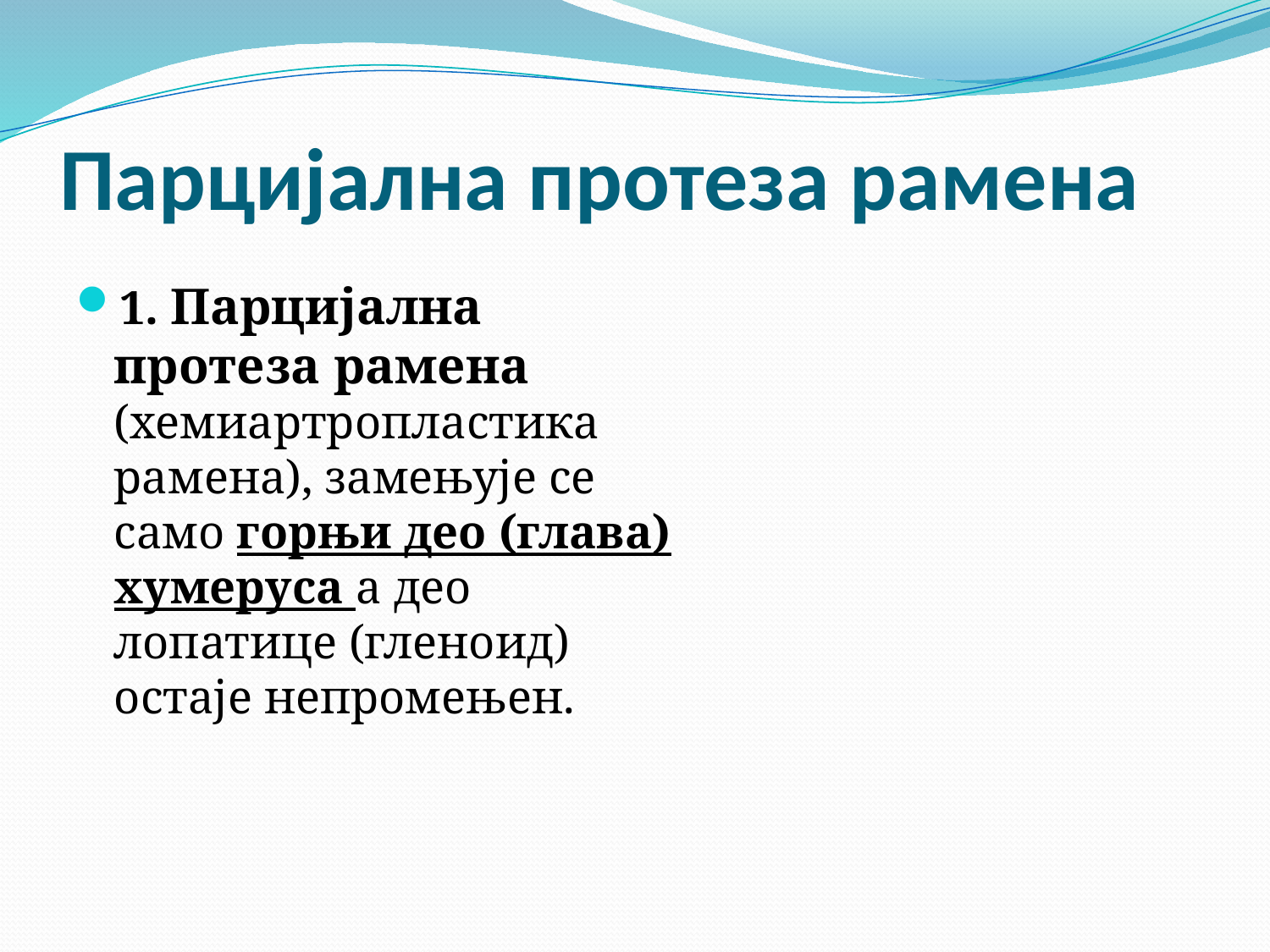

# Парцијална протеза рамена
1. Парцијална протеза рамена (хемиартропластика рамена), замењује се само горњи део (глава) хумеруса а део лопатице (гленоид) остаје непромењен.